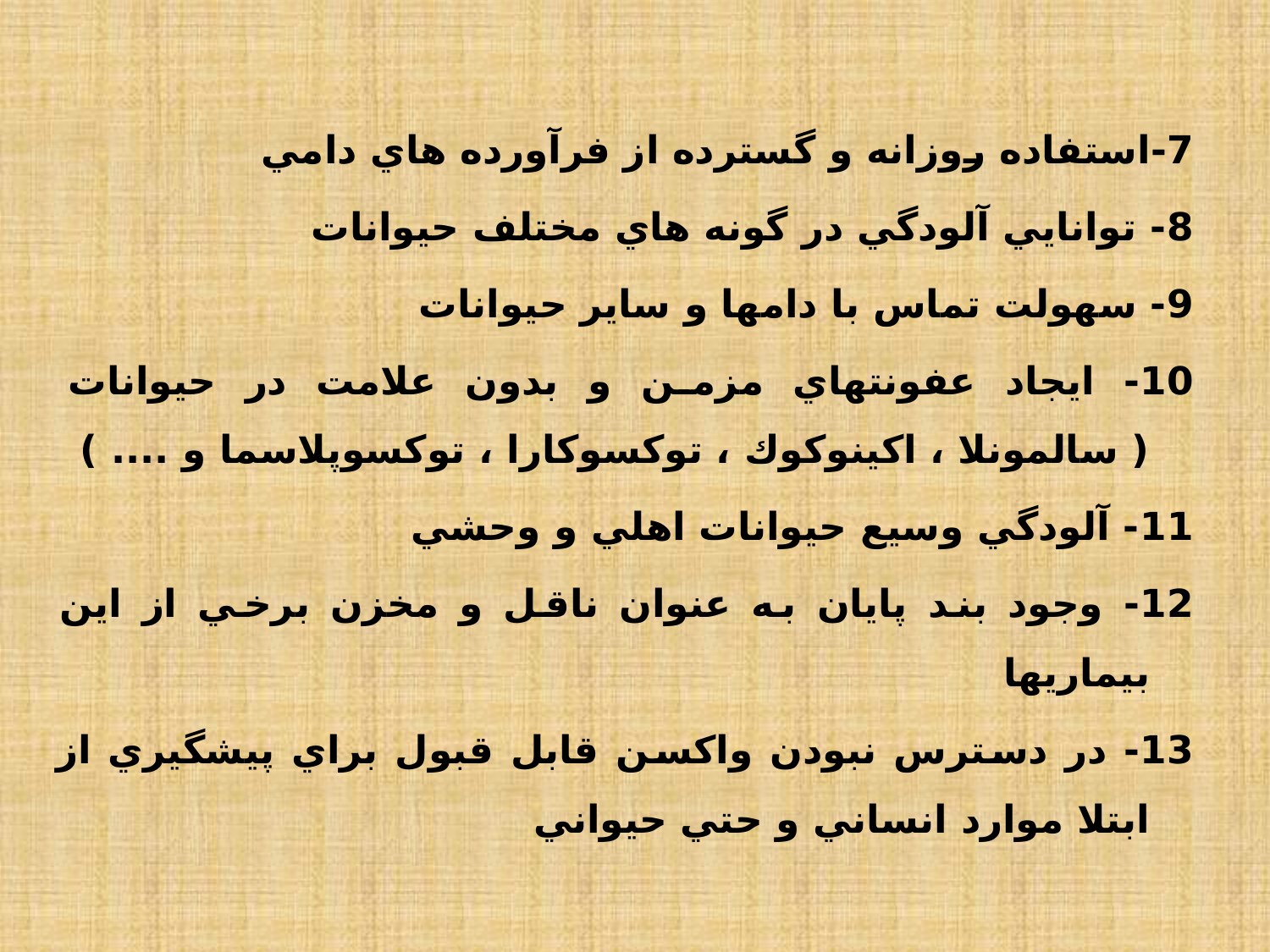

7-استفاده روزانه و گسترده از فرآورده هاي دامي
	8- توانايي آلودگي در گونه هاي مختلف حيوانات
	9- سهولت تماس با دامها و ساير حيوانات
	10- ايجاد عفونتهاي مزمن و بدون علامت در حيوانات ( سالمونلا ، اكينوكوك ، توكسوكارا ، توكسوپلاسما و .... )
	11- آلودگي وسيع حيوانات اهلي و وحشي
	12- وجود بند پايان به عنوان ناقل و مخزن برخي از اين بيماريها
	13- در دسترس نبودن واكسن قابل قبول براي پيشگيري از ابتلا موارد انساني و حتي حيواني